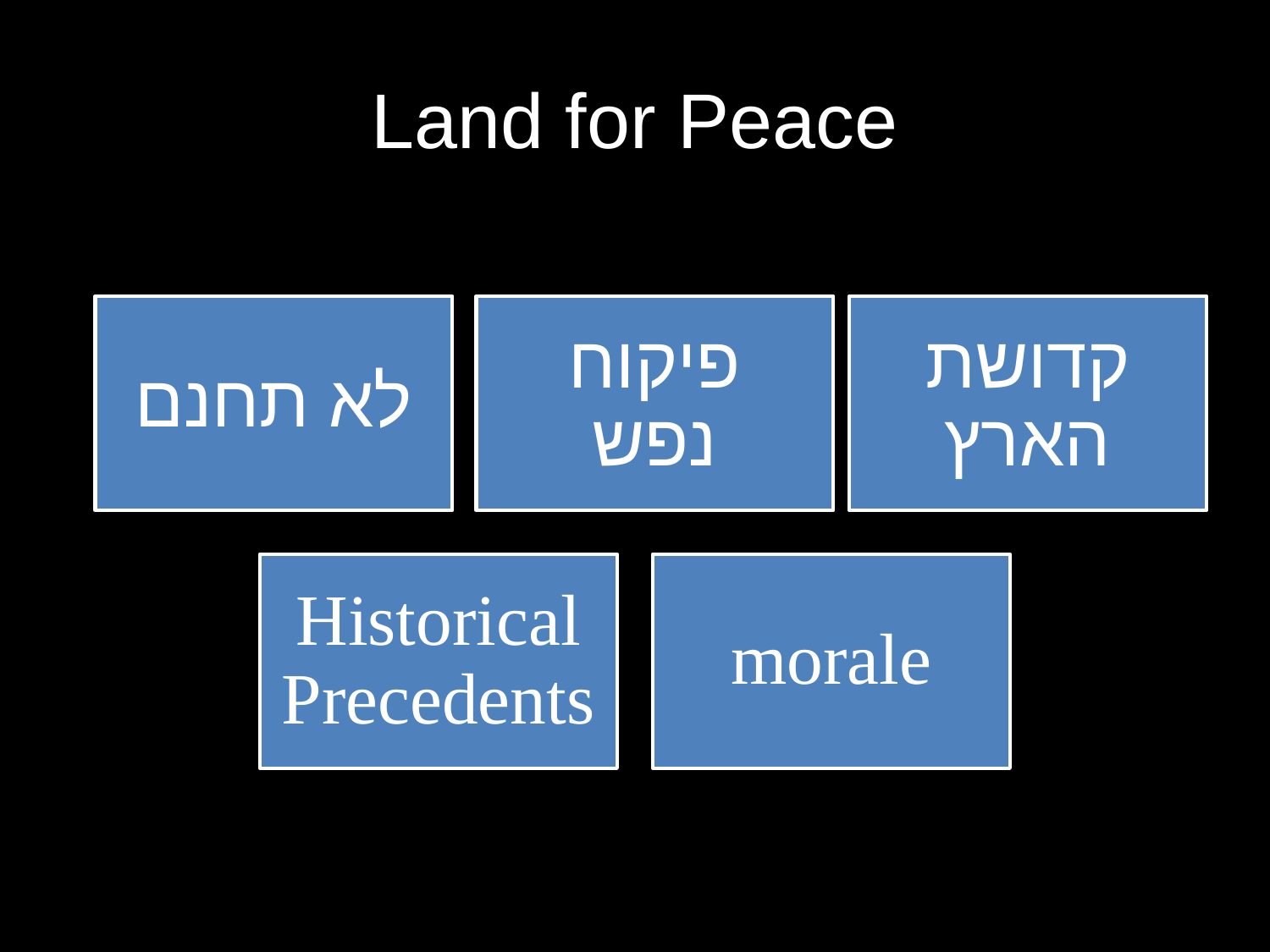

# Land for Peace
פיקוח נפש
לא תחנם
קדושת הארץ
Historical Precedents
morale